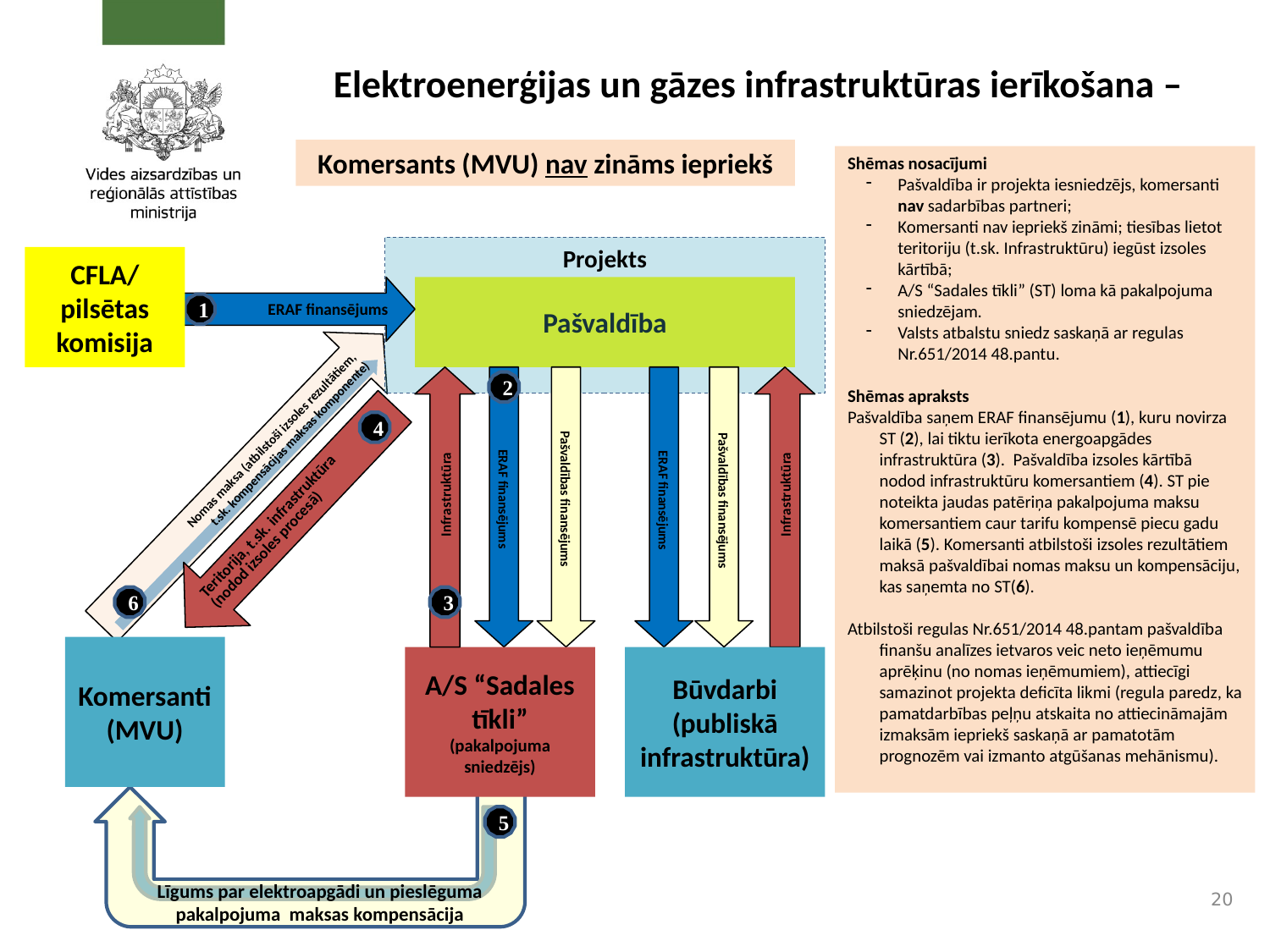

# Elektroenerģijas un gāzes infrastruktūras ierīkošana –

Komersants (MVU) nav zināms iepriekš
Shēmas nosacījumi
Pašvaldība ir projekta iesniedzējs, komersanti nav sadarbības partneri;
Komersanti nav iepriekš zināmi; tiesības lietot teritoriju (t.sk. Infrastruktūru) iegūst izsoles kārtībā;
A/S “Sadales tīkli” (ST) loma kā pakalpojuma sniedzējam.
Valsts atbalstu sniedz saskaņā ar regulas Nr.651/2014 48.pantu.

Shēmas apraksts
Pašvaldība saņem ERAF finansējumu (1), kuru novirza ST (2), lai tiktu ierīkota energoapgādes infrastruktūra (3).  Pašvaldība izsoles kārtībā nodod infrastruktūru komersantiem (4). ST pie noteikta jaudas patēriņa pakalpojuma maksu komersantiem caur tarifu kompensē piecu gadu laikā (5). Komersanti atbilstoši izsoles rezultātiem maksā pašvaldībai nomas maksu un kompensāciju, kas saņemta no ST(6).

Atbilstoši regulas Nr.651/2014 48.pantam pašvaldība finanšu analīzes ietvaros veic neto ieņēmumu aprēķinu (no nomas ieņēmumiem), attiecīgi samazinot projekta deficīta likmi (regula paredz, ka pamatdarbības peļņu atskaita no attiecināmajām izmaksām iepriekš saskaņā ar pamatotām prognozēm vai izmanto atgūšanas mehānismu).

Projekts

CFLA/ pilsētas komisija
Pašvaldība
ERAF finansējums
1
2
4
              Nomas maksa (atbilstoši izsoles rezultātiem,
t.sk. kompensācijas maksas komponente)
Teritorija, t.sk. infrastruktūra
(nodod izsoles procesā)

              Infrastruktūra
              Infrastruktūra
ERAF finansējums
Pašvaldības finansējums
ERAF finansējums
Pašvaldības finansējums

6
3
Komersanti (MVU)
A/S “Sadales tīkli”
(pakalpojuma sniedzējs)
Būvdarbi (publiskā infrastruktūra)

5
Līgums par elektroapgādi un pieslēguma pakalpojuma  maksas kompensācija
20